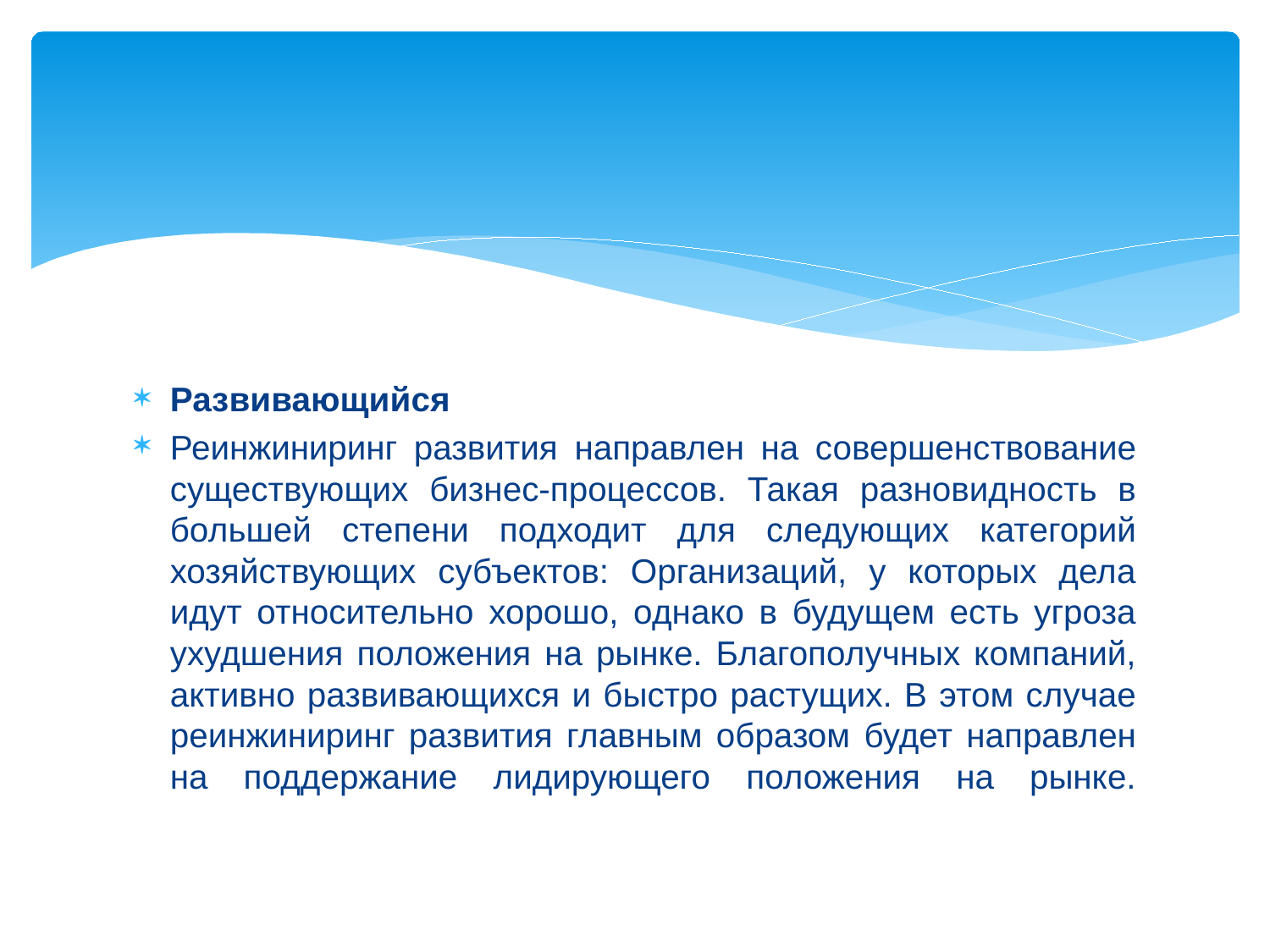

Развивающийся
Реинжиниринг развития направлен на совершенствование существующих бизнес-процессов. Такая разновидность в большей степени подходит для следующих категорий хозяйствующих субъектов: Организаций, у которых дела идут относительно хорошо, однако в будущем есть угроза ухудшения положения на рынке. Благополучных компаний, активно развивающихся и быстро растущих. В этом случае реинжиниринг развития главным образом будет направлен на поддержание лидирующего положения на рынке.